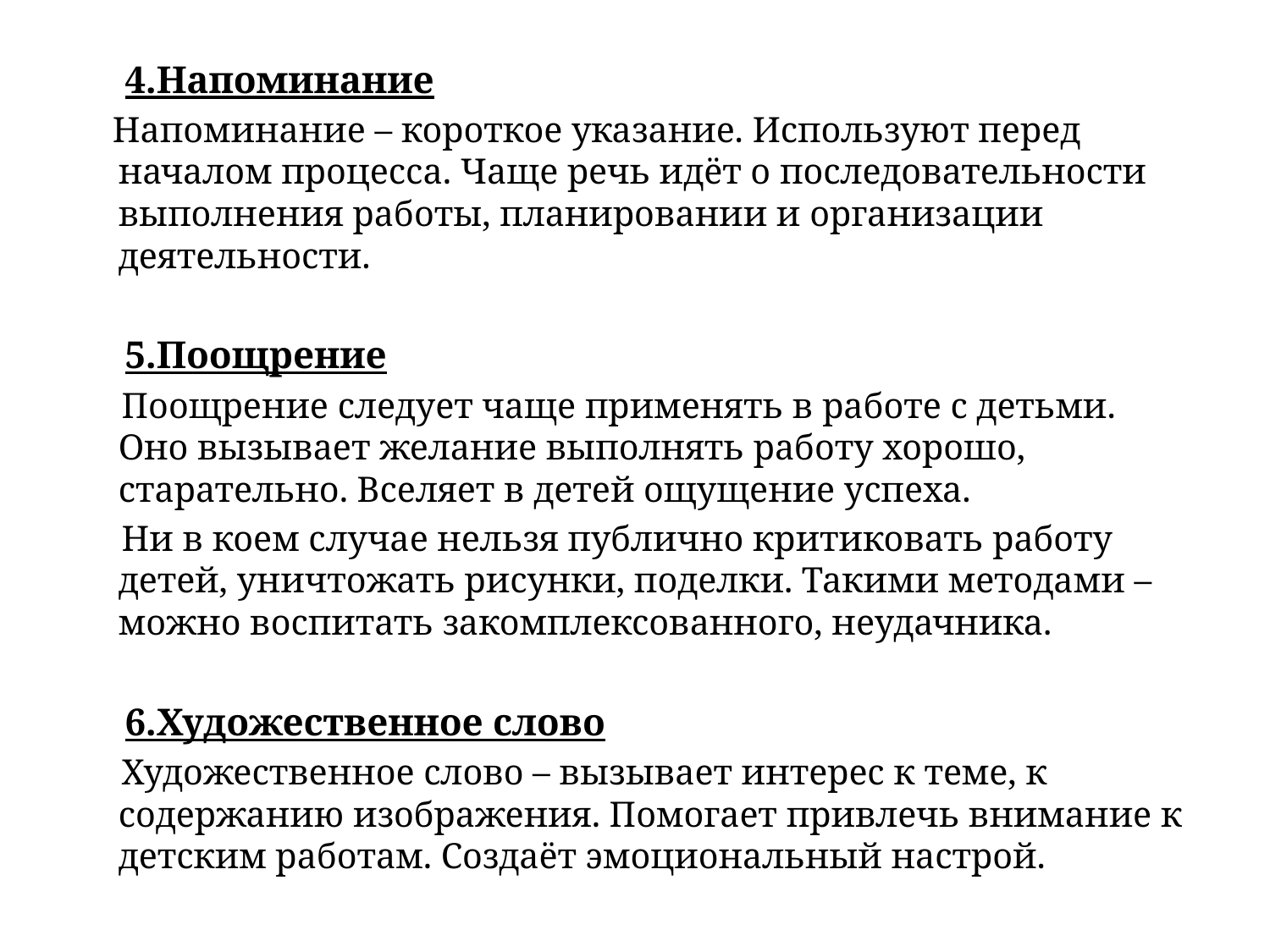

#
     4.Напоминание
    Напоминание – короткое указание. Используют перед началом процесса. Чаще речь идёт о последовательности выполнения работы, планировании и организации деятельности.

     5.Поощрение
     Поощрение следует чаще применять в работе с детьми. Оно вызывает желание выполнять работу хорошо, старательно. Вселяет в детей ощущение успеха.
     Ни в коем случае нельзя публично критиковать работу детей, уничтожать рисунки, поделки. Такими методами – можно воспитать закомплексованного, неудачника.

     6.Художественное слово
     Художественное слово – вызывает интерес к теме, к содержанию изображения. Помогает привлечь внимание к детским работам. Создаёт эмоциональный настрой.